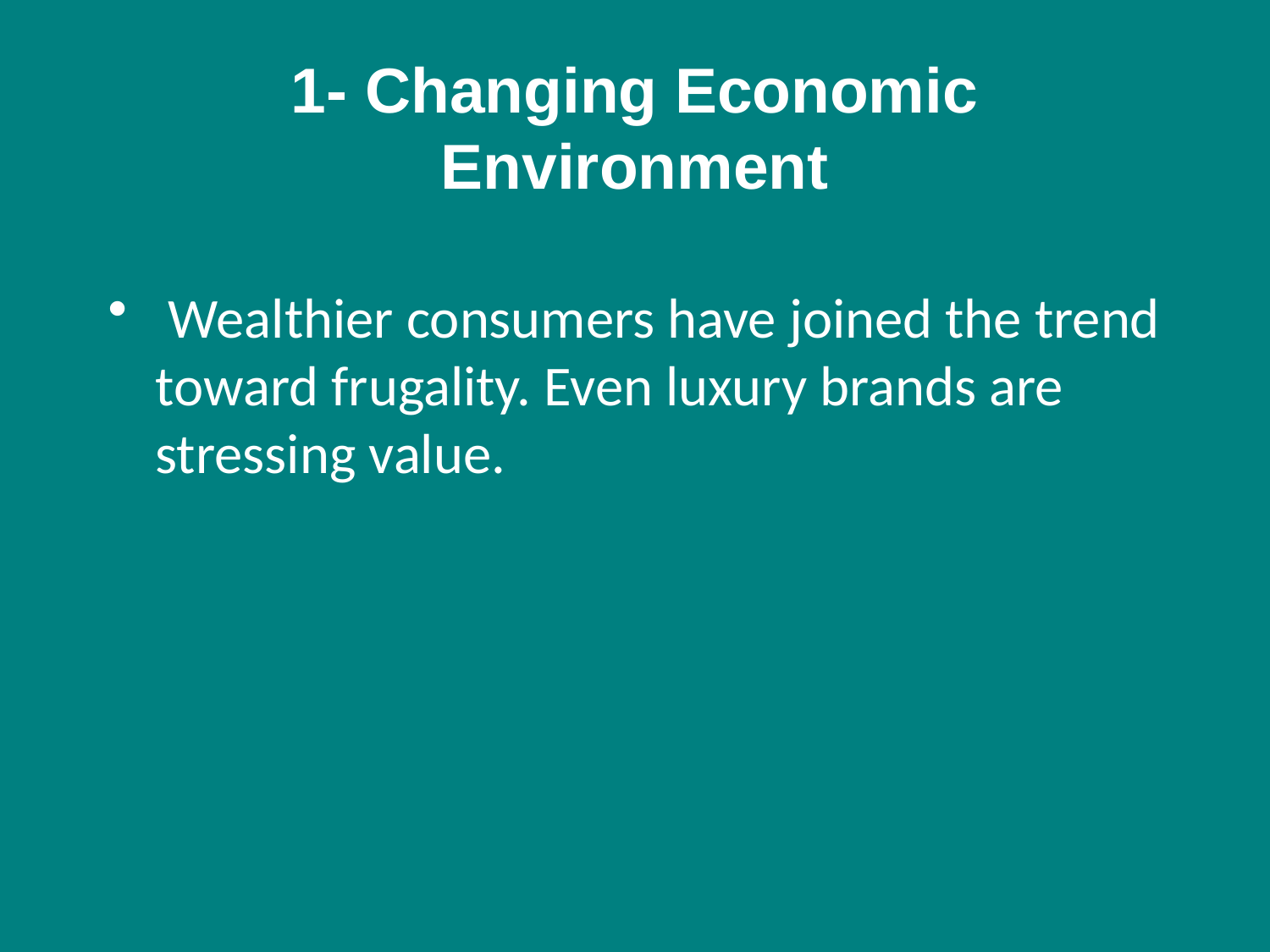

# 1- Changing Economic Environment

 Wealthier consumers have joined the trend toward frugality. Even luxury brands are stressing value.